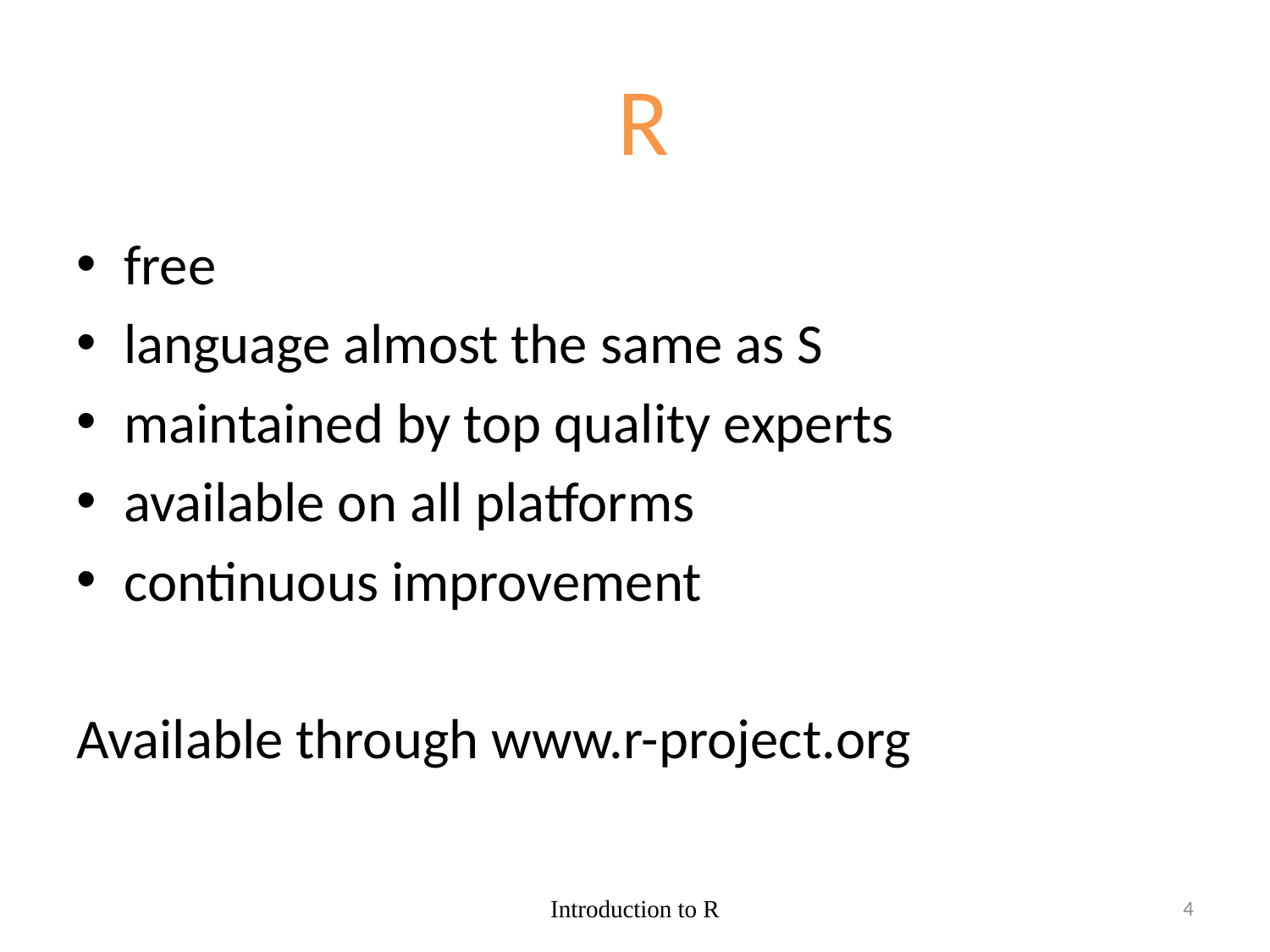

# R
free
language almost the same as S
maintained by top quality experts
available on all platforms
continuous improvement

Available through www.r-project.org
Introduction to R
4